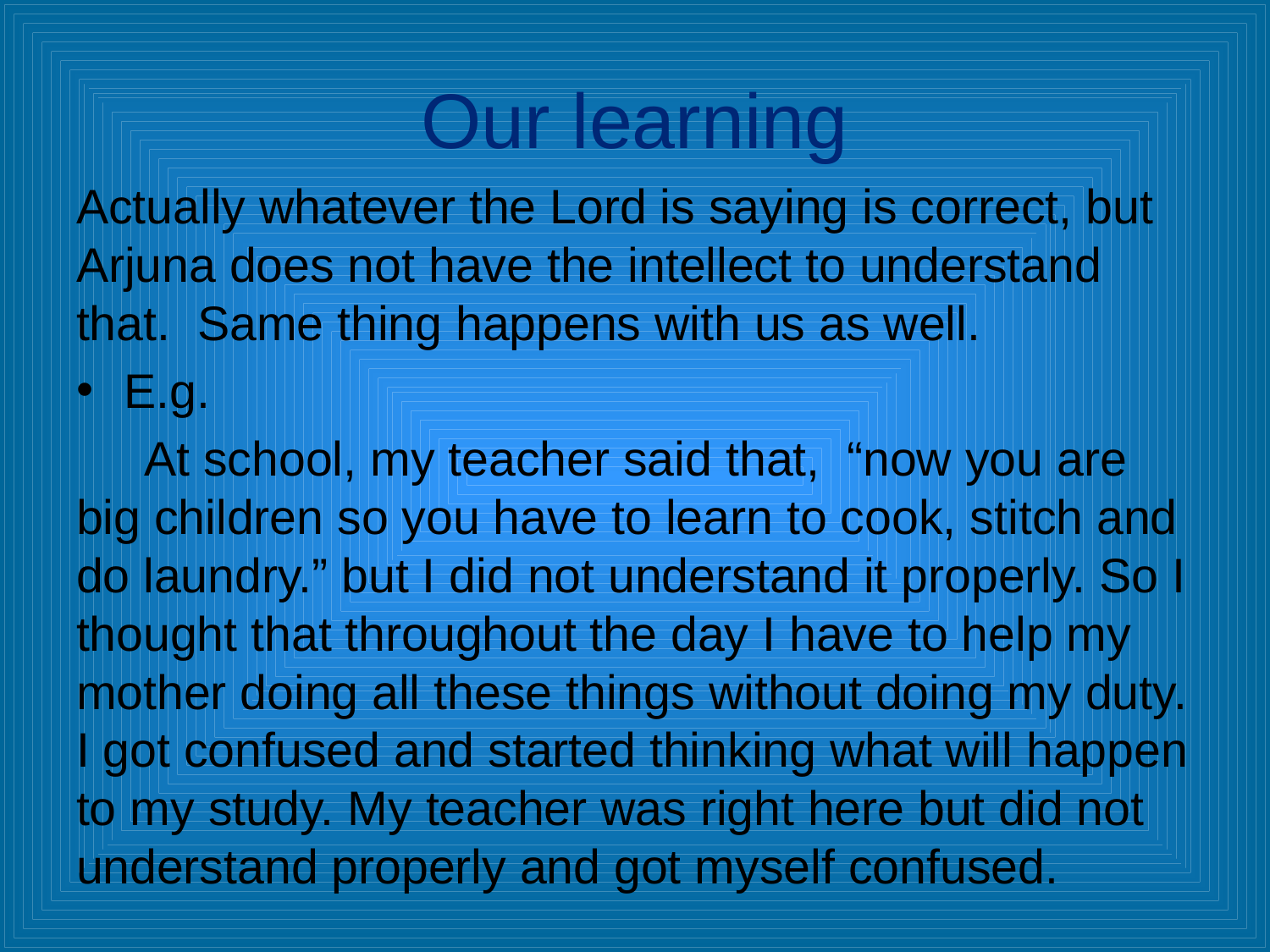

# Our learning
Actually whatever the Lord is saying is correct, but Arjuna does not have the intellect to understand that.  Same thing happens with us as well.
E.g.
     At school, my teacher said that,  “now you are big children so you have to learn to cook, stitch and do laundry.” but I did not understand it properly. So I thought that throughout the day I have to help my mother doing all these things without doing my duty. I got confused and started thinking what will happen to my study. My teacher was right here but did not understand properly and got myself confused.